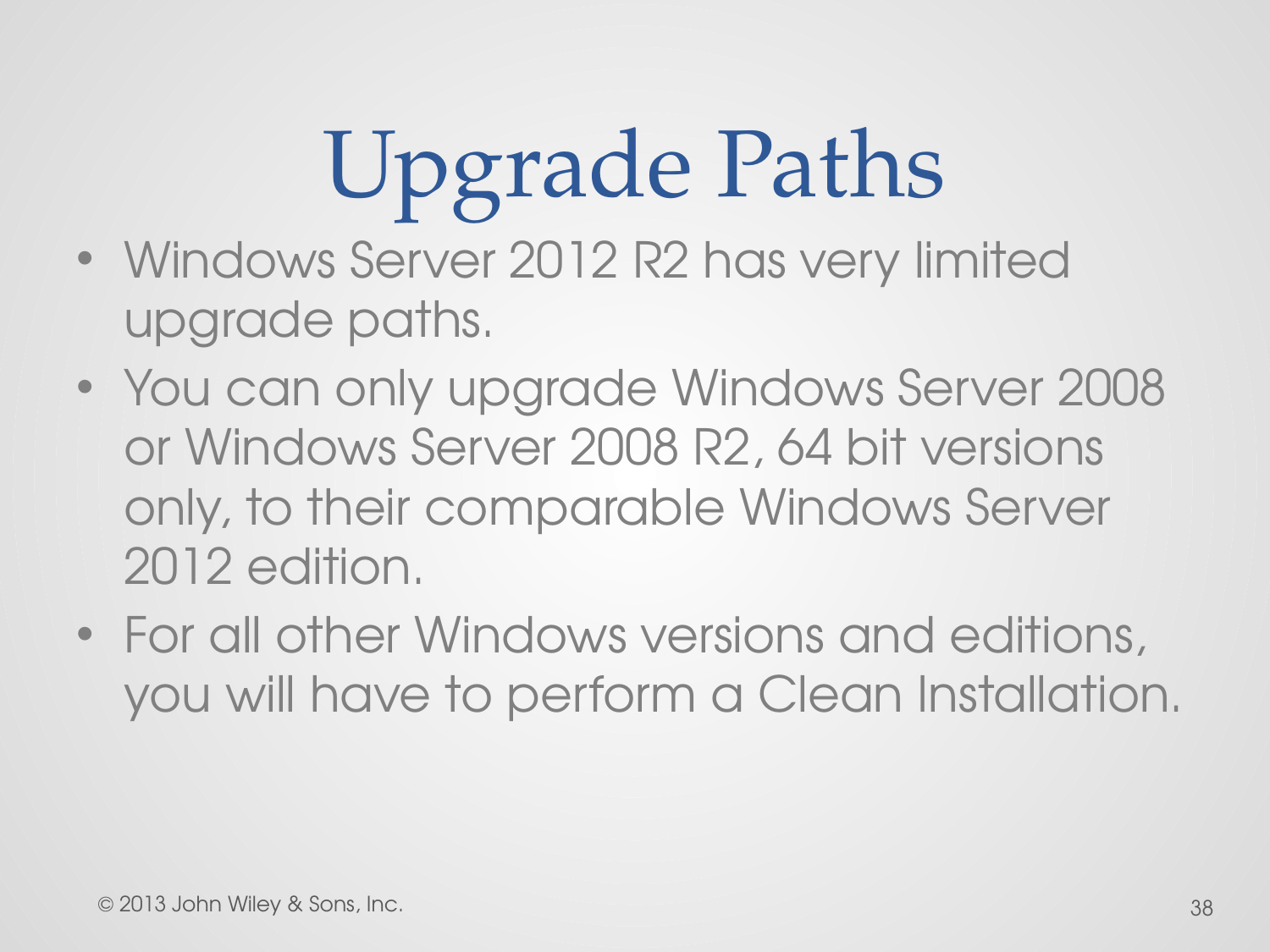

# Upgrade Paths
Windows Server 2012 R2 has very limited upgrade paths.
You can only upgrade Windows Server 2008 or Windows Server 2008 R2, 64 bit versions only, to their comparable Windows Server 2012 edition.
For all other Windows versions and editions, you will have to perform a Clean Installation.
© 2013 John Wiley & Sons, Inc.
38